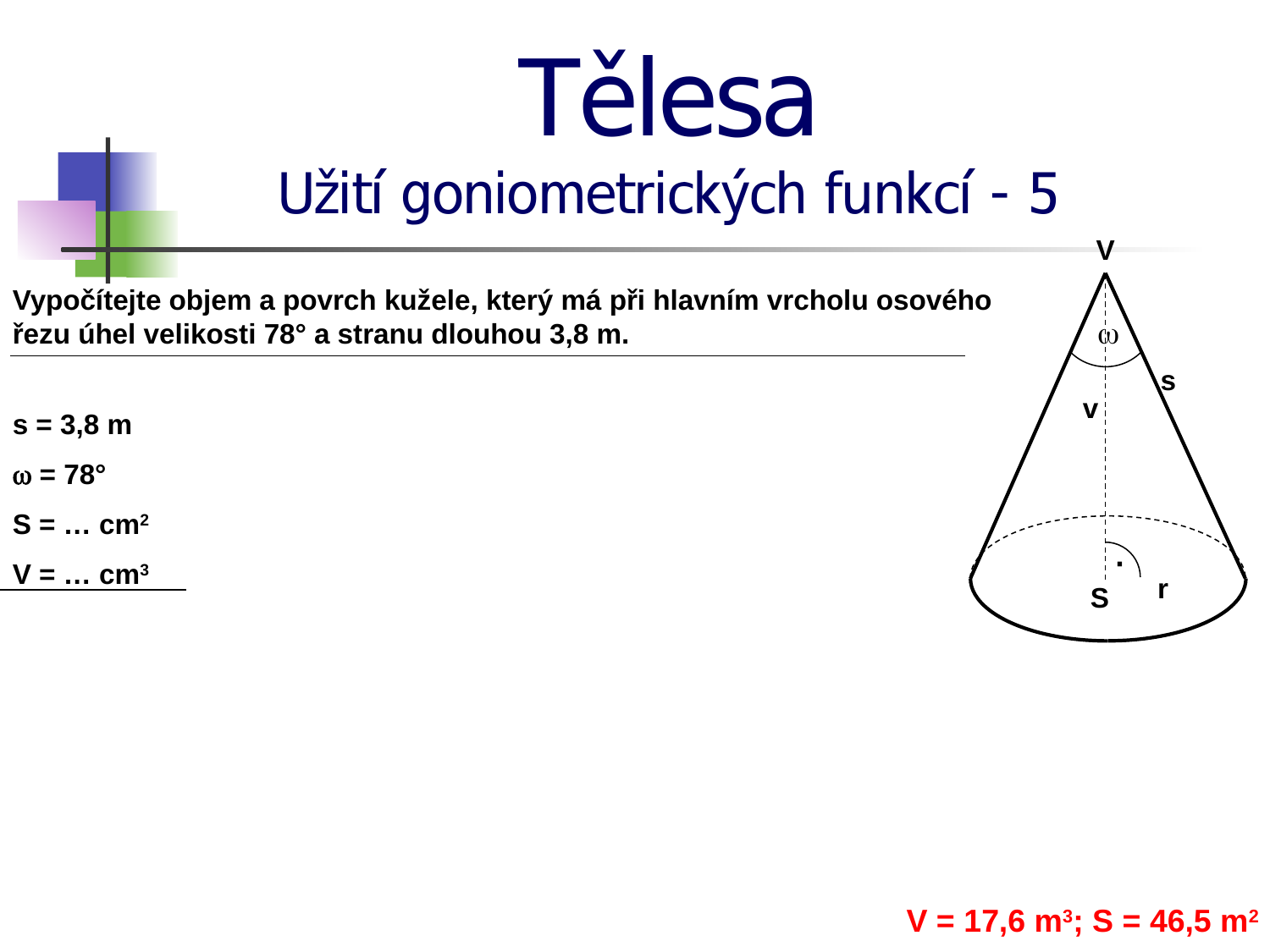

Tělesa
Užití goniometrických funkcí - 5
V

Vypočítejte objem a povrch kužele, který má při hlavním vrcholu osového řezu úhel velikosti 78° a stranu dlouhou 3,8 m.
ω
s
v
s = 3,8 m
ω = 78°
S = … cm2

·

V = … cm3
r
S
V = 17,6 m3; S = 46,5 m2